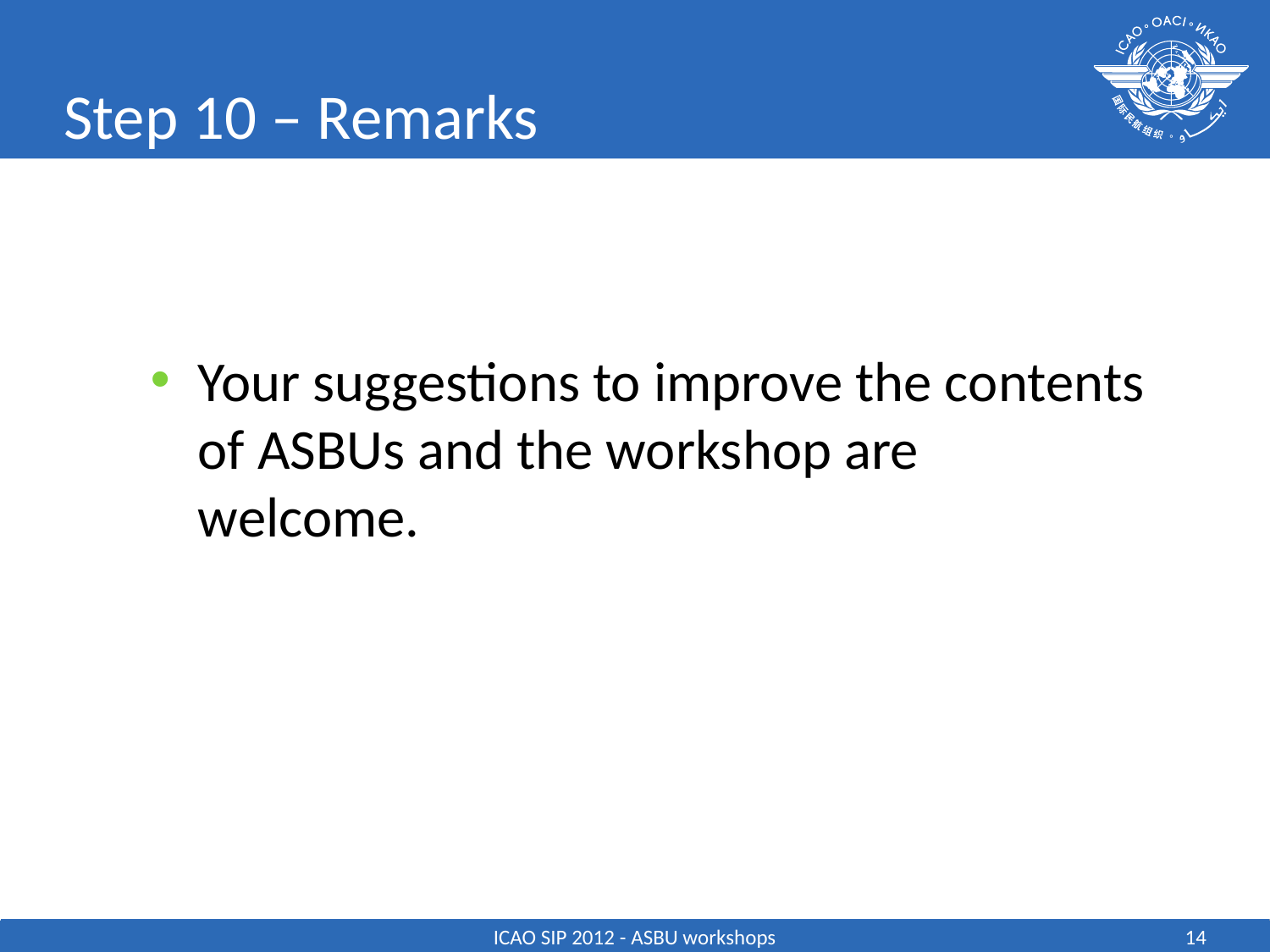

# Step 10 – Remarks
Your suggestions to improve the contents of ASBUs and the workshop are welcome.

ICAO SIP 2012 - ASBU workshops
14